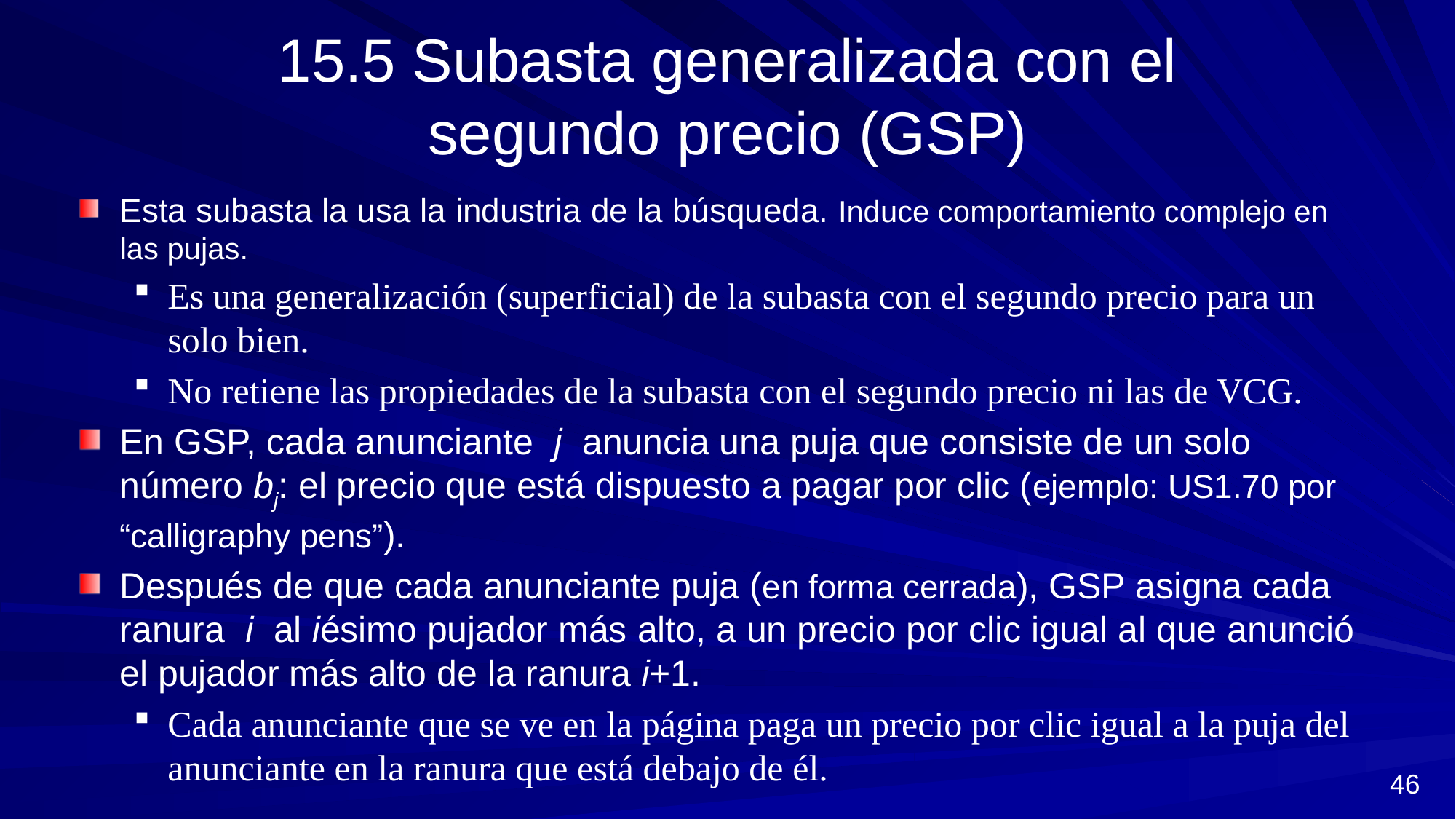

# 15.5 Subasta generalizada con el segundo precio (GSP)
Esta subasta la usa la industria de la búsqueda. Induce comportamiento complejo en las pujas.
Es una generalización (superficial) de la subasta con el segundo precio para un solo bien.
No retiene las propiedades de la subasta con el segundo precio ni las de VCG.
En GSP, cada anunciante  j  anuncia una puja que consiste de un solo número bj: el precio que está dispuesto a pagar por clic (ejemplo: US1.70 por “calligraphy pens”).
Después de que cada anunciante puja (en forma cerrada), GSP asigna cada ranura  i  al iésimo pujador más alto, a un precio por clic igual al que anunció el pujador más alto de la ranura i+1.
Cada anunciante que se ve en la página paga un precio por clic igual a la puja del anunciante en la ranura que está debajo de él.
46